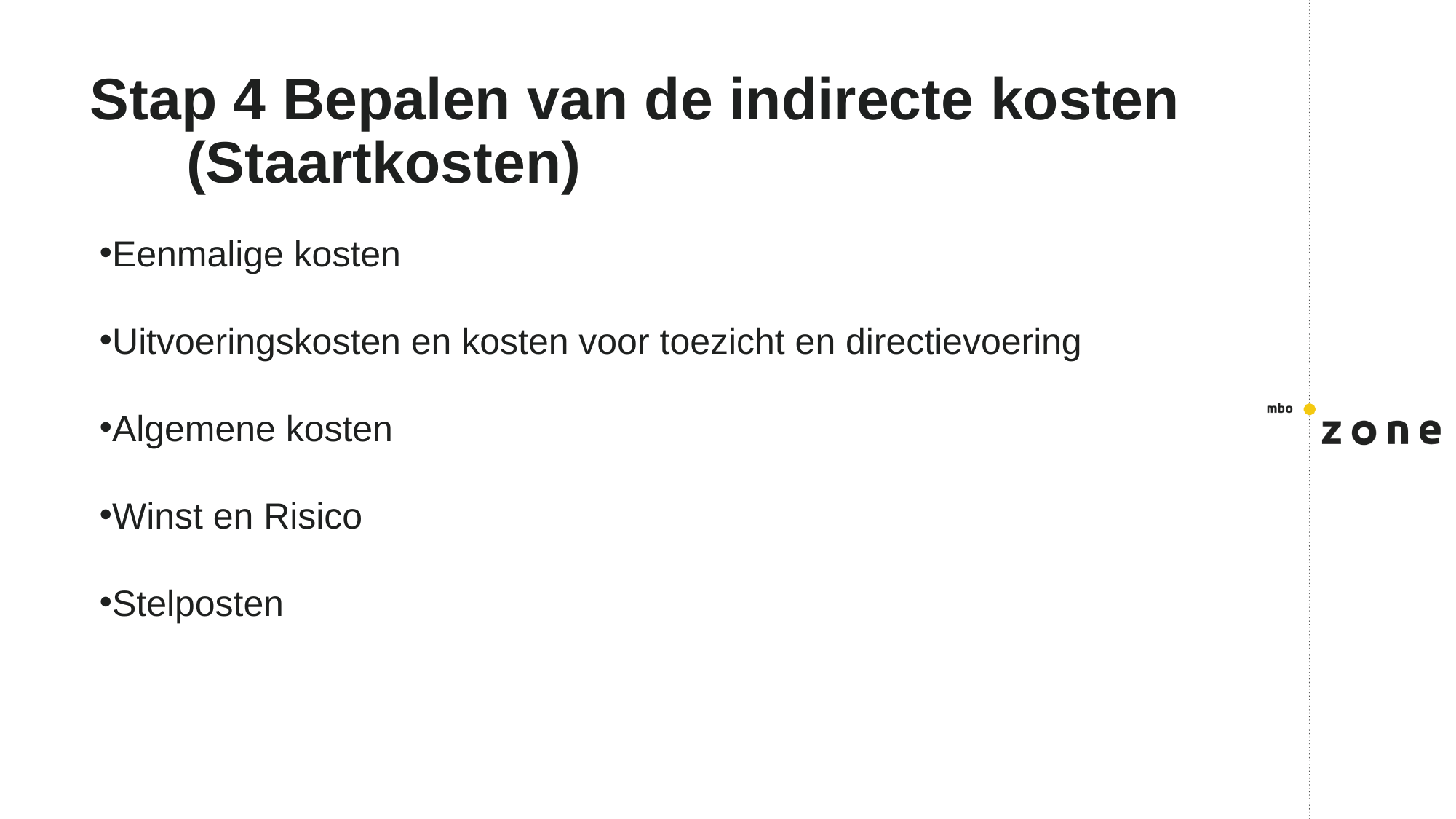

# Stap 4 Bepalen van de indirecte kosten (Staartkosten)
Eenmalige kosten

Uitvoeringskosten en kosten voor toezicht en directievoering

Algemene kosten

Winst en Risico

Stelposten